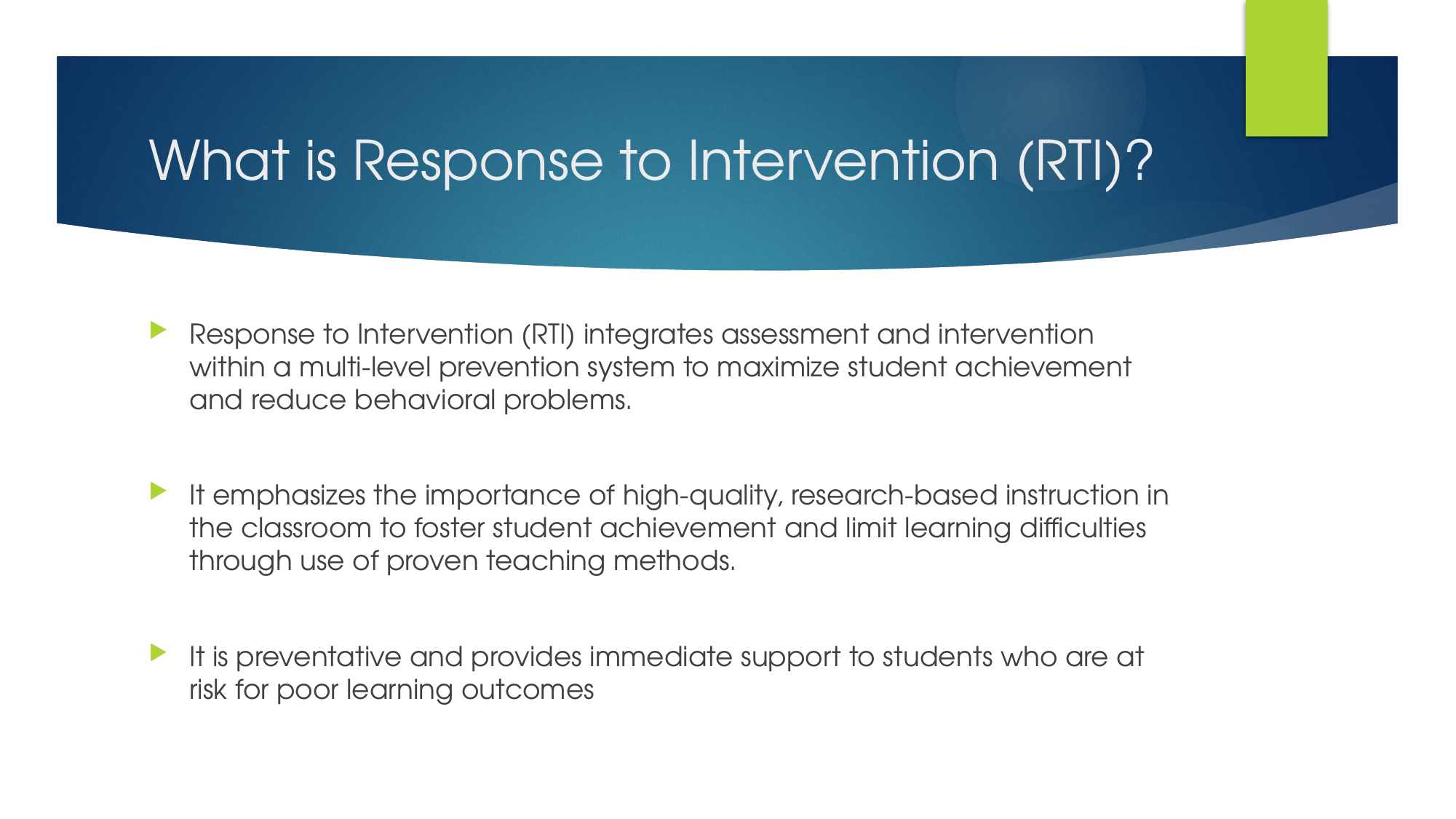

# What is Response to Intervention (RTI)?
Response to Intervention (RTI) integrates assessment and intervention within a multi-level prevention system to maximize student achievement and reduce behavioral problems.

It emphasizes the importance of high-quality, research-based instruction in the classroom to foster student achievement and limit learning difficulties through use of proven teaching methods.

It is preventative and provides immediate support to students who are at risk for poor learning outcomes